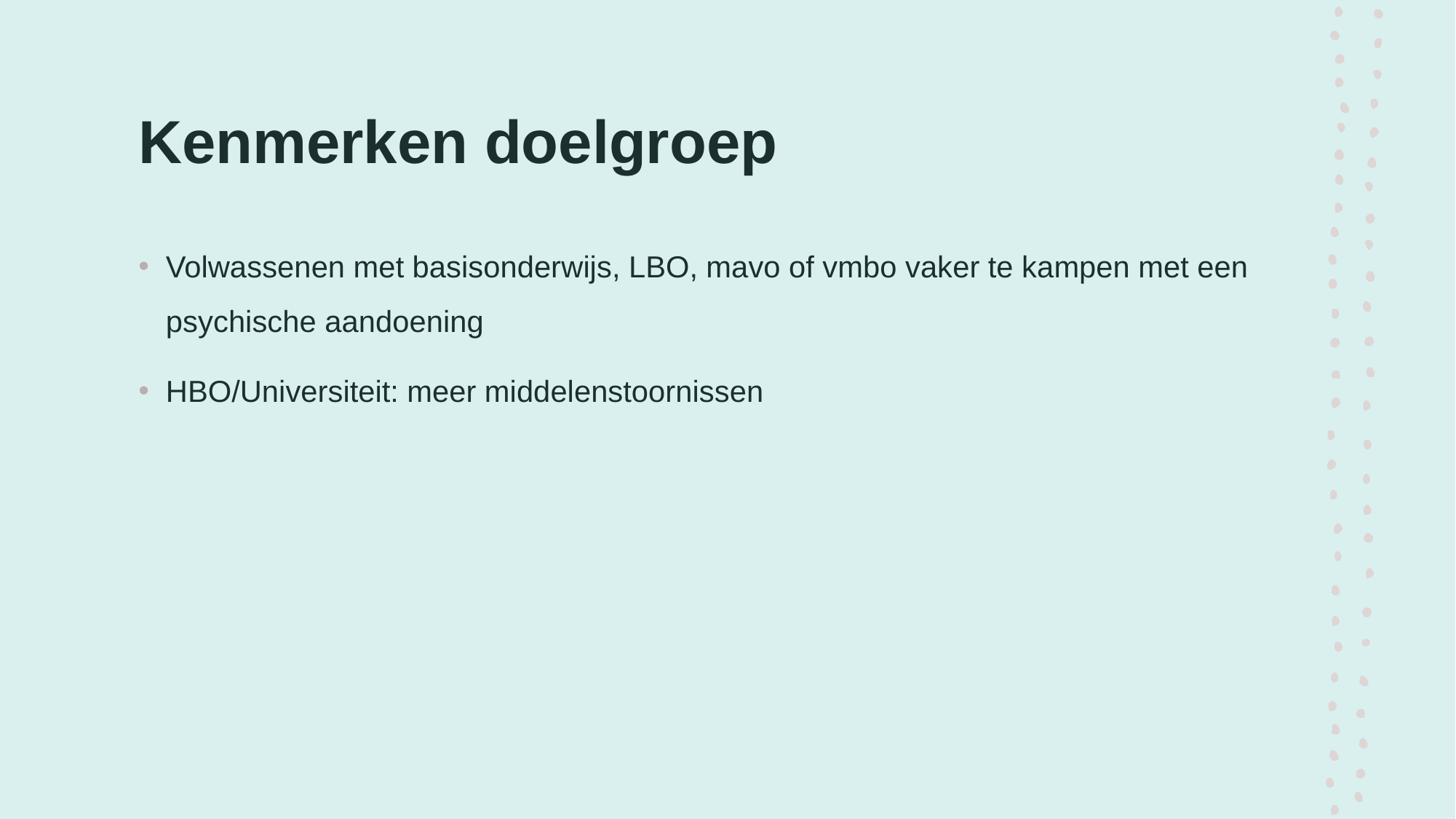

# Kenmerken doelgroep
Volwassenen met basisonderwijs, LBO, mavo of vmbo vaker te kampen met een psychische aandoening
HBO/Universiteit: meer middelenstoornissen